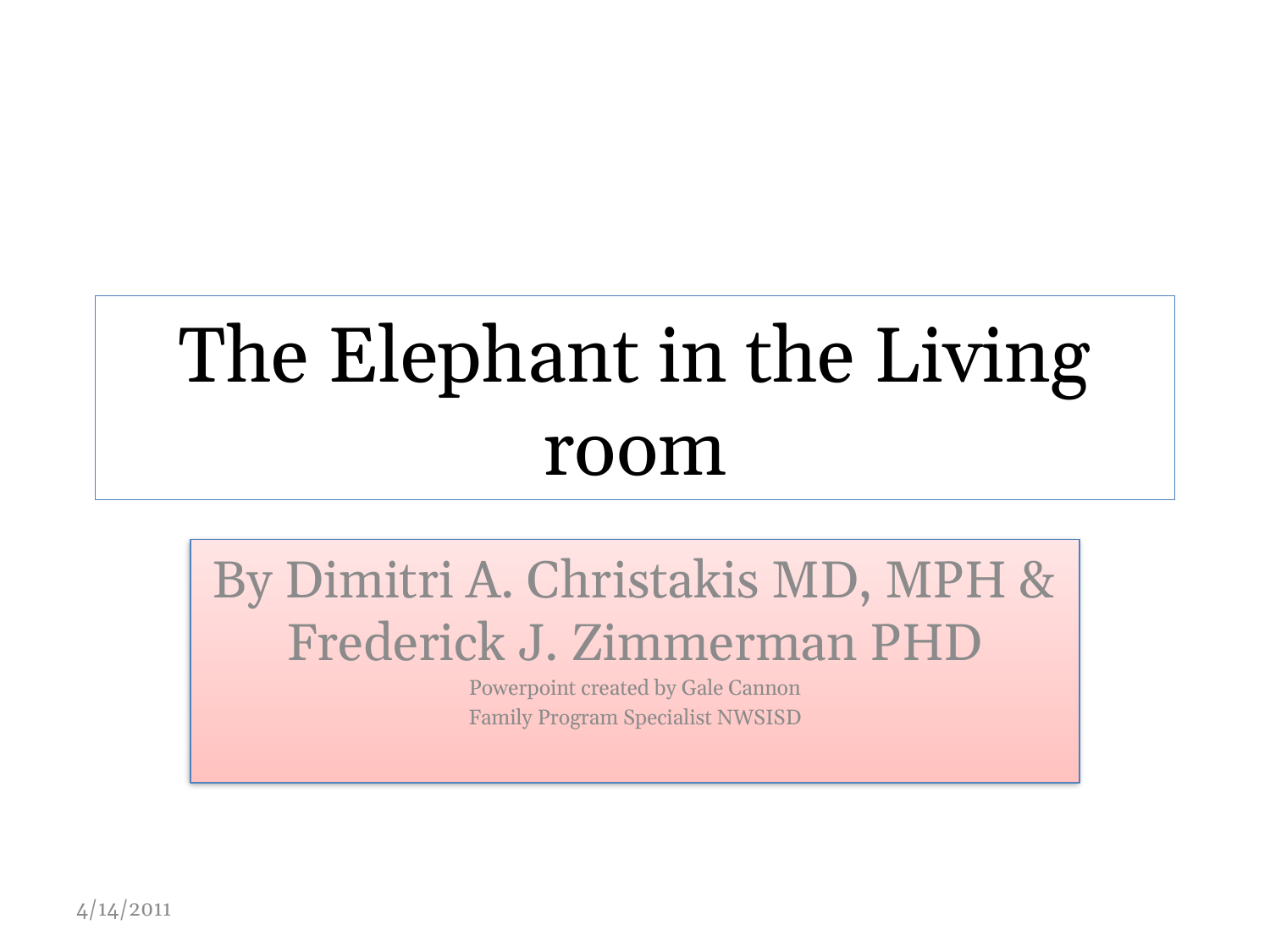

# The Elephant in the Living room
By Dimitri A. Christakis MD, MPH & Frederick J. Zimmerman PHD
Powerpoint created by Gale Cannon
Family Program Specialist NWSISD
4/14/2011